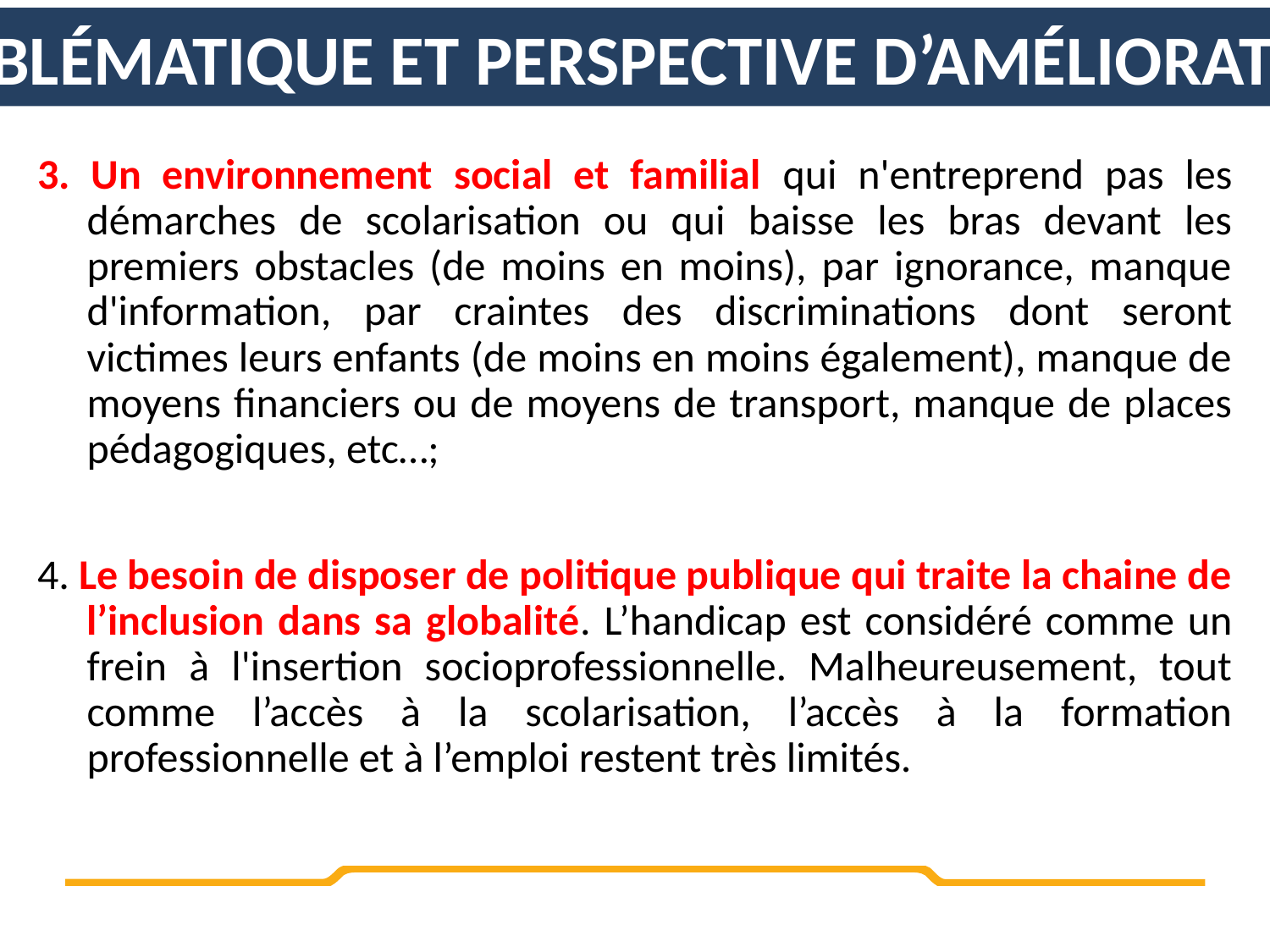

Problématique et perspective d’amélioration
3. Un environnement social et familial qui n'entreprend pas les démarches de scolarisation ou qui baisse les bras devant les premiers obstacles (de moins en moins), par ignorance, manque d'information, par craintes des discriminations dont seront victimes leurs enfants (de moins en moins également), manque de moyens financiers ou de moyens de transport, manque de places pédagogiques, etc…;

4. Le besoin de disposer de politique publique qui traite la chaine de l’inclusion dans sa globalité. L’handicap est considéré comme un frein à l'insertion socioprofessionnelle. Malheureusement, tout comme l’accès à la scolarisation, l’accès à la formation professionnelle et à l’emploi restent très limités.